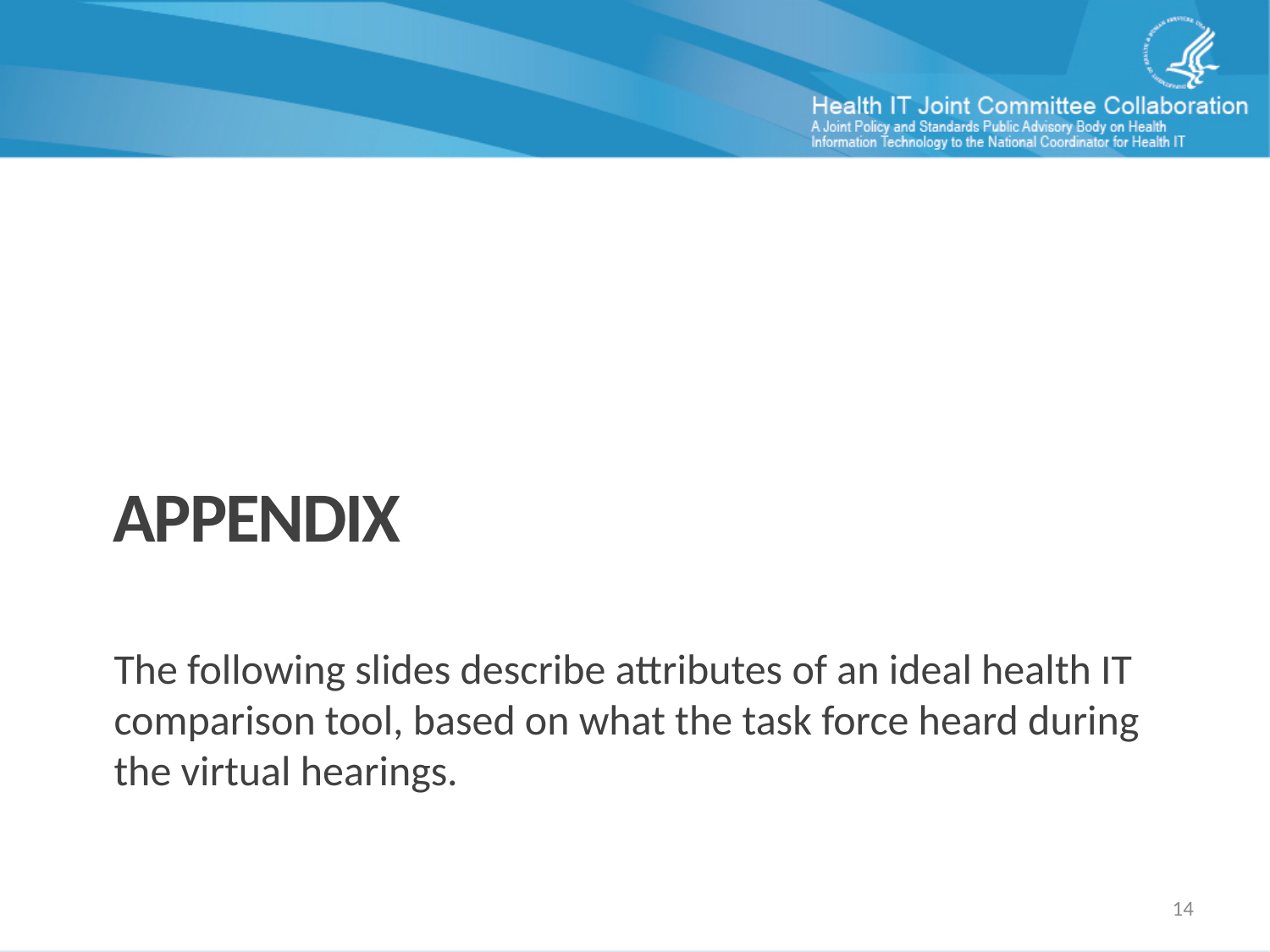

# APPENDIX
The following slides describe attributes of an ideal health IT comparison tool, based on what the task force heard during the virtual hearings.
14